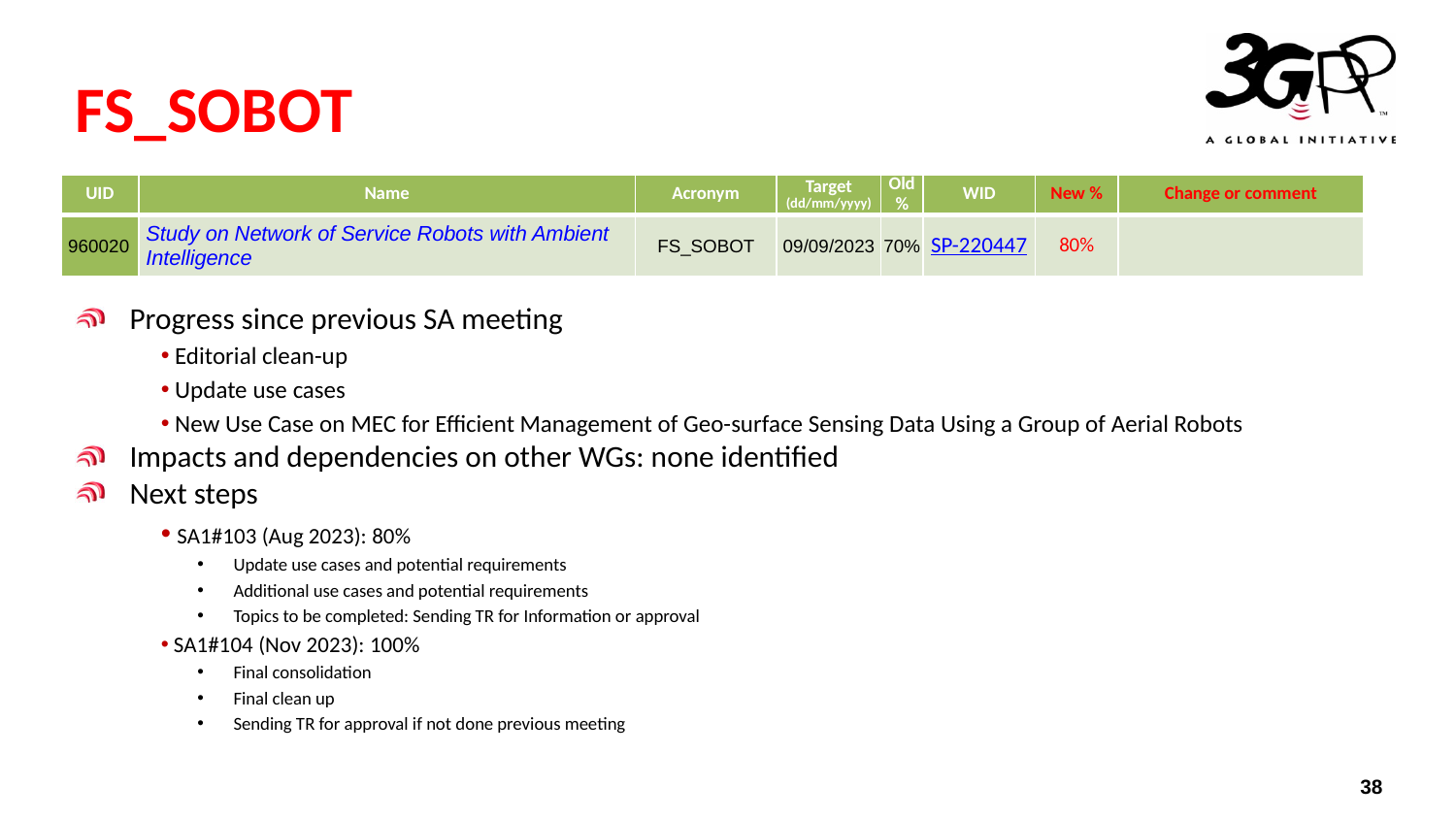

# FS_SOBOT
| UID | Name | Acronym | Target (dd/mm/yyyy) | Old % | WID | New % | Change or comment |
| --- | --- | --- | --- | --- | --- | --- | --- |
| 960020 | Study on Network of Service Robots with Ambient Intelligence | FS\_SOBOT | 09/09/2023 | 70% | SP-220447 | 80% |  |
Progress since previous SA meeting
 Editorial clean-up
 Update use cases
 New Use Case on MEC for Efficient Management of Geo-surface Sensing Data Using a Group of Aerial Robots
Impacts and dependencies on other WGs: none identified
Next steps
 SA1#103 (Aug 2023): 80%
Update use cases and potential requirements
Additional use cases and potential requirements
Topics to be completed: Sending TR for Information or approval
 SA1#104 (Nov 2023): 100%
Final consolidation
Final clean up
Sending TR for approval if not done previous meeting